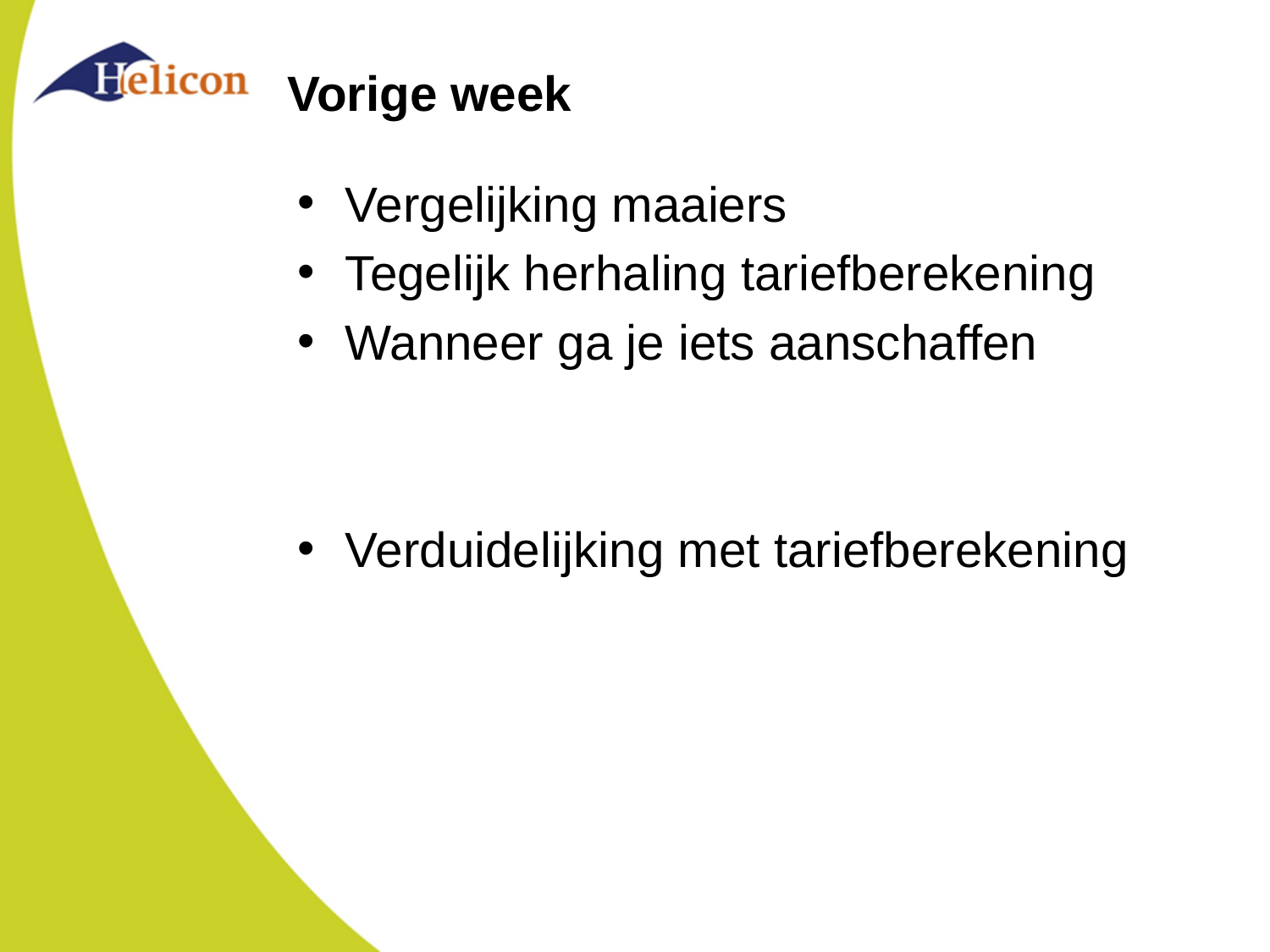

# Vorige week
Vergelijking maaiers
Tegelijk herhaling tariefberekening
Wanneer ga je iets aanschaffen

Verduidelijking met tariefberekening